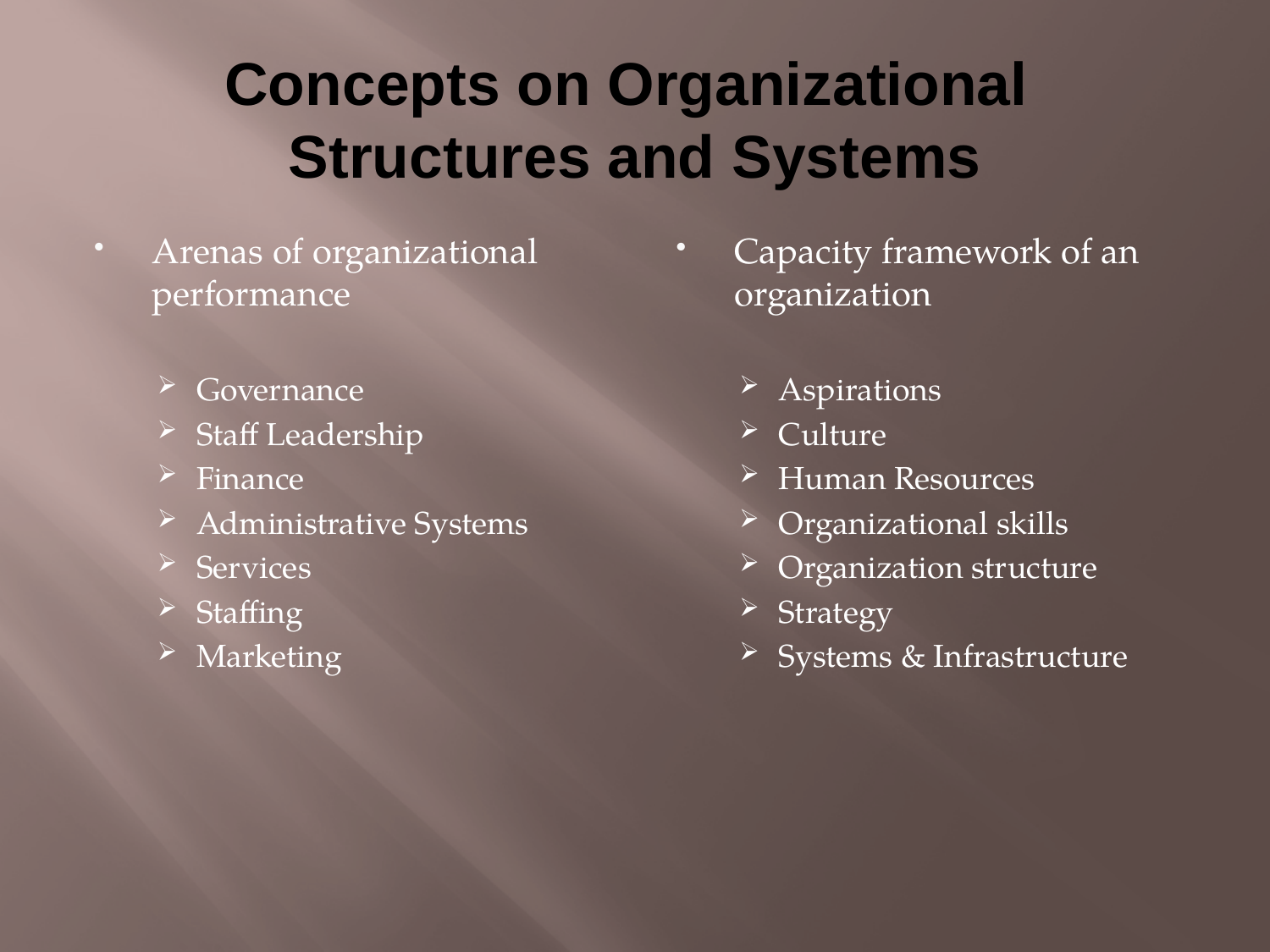

# Concepts on Organizational Structures and Systems
Arenas of organizational performance

Governance
Staff Leadership
Finance
Administrative Systems
Services
Staffing
Marketing

Capacity framework of an organization

Aspirations
Culture
Human Resources
Organizational skills
Organization structure
Strategy
Systems & Infrastructure